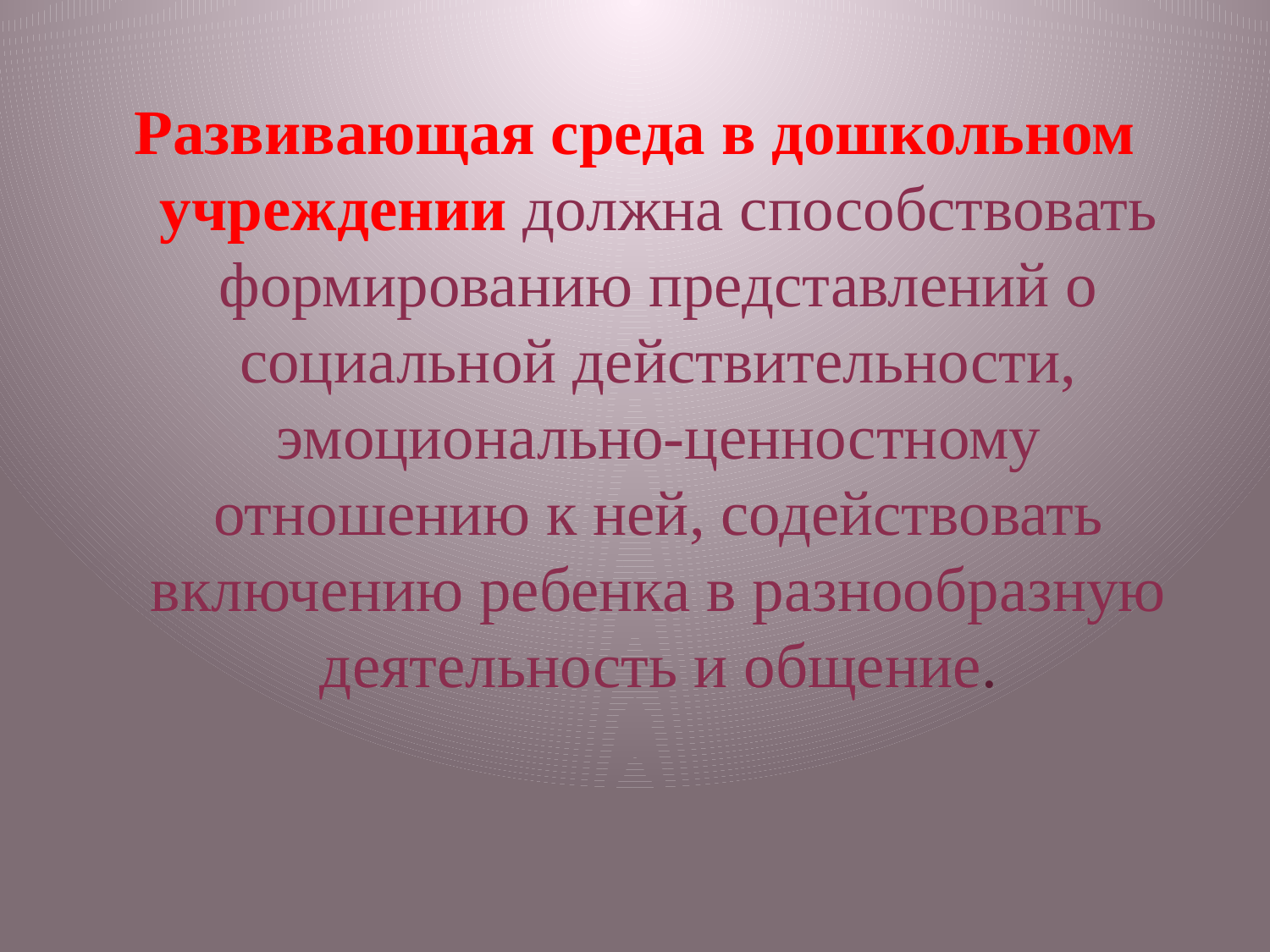

Развивающая среда в дошкольном учреждении должна способствовать формированию представлений о социальной действительности, эмоционально-ценностному отношению к ней, содействовать включению ребенка в разнообразную деятельность и общение.